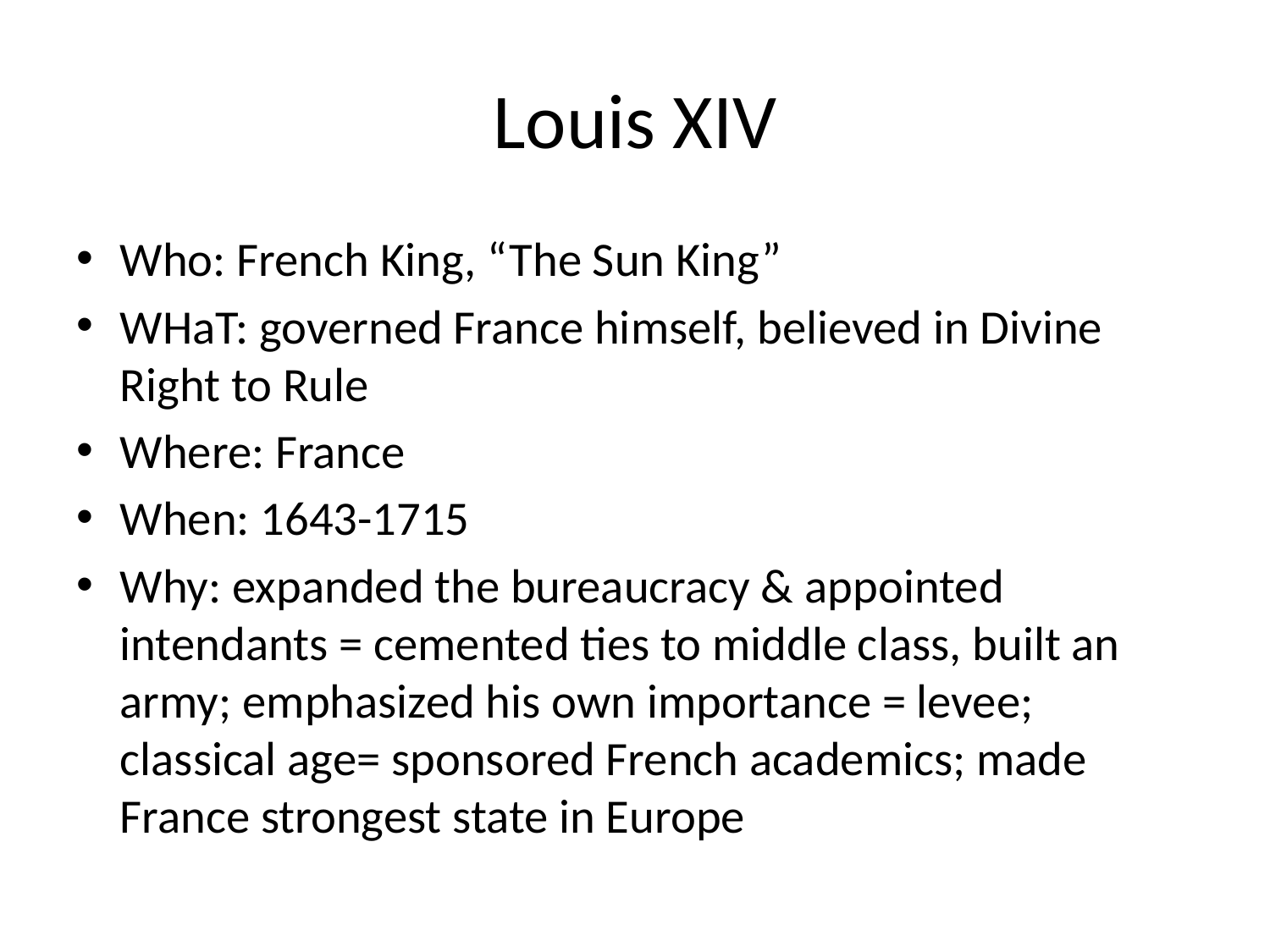

# Louis XIV
Who: French King, “The Sun King”
WHaT: governed France himself, believed in Divine Right to Rule
Where: France
When: 1643-1715
Why: expanded the bureaucracy & appointed intendants = cemented ties to middle class, built an army; emphasized his own importance = levee; classical age= sponsored French academics; made France strongest state in Europe